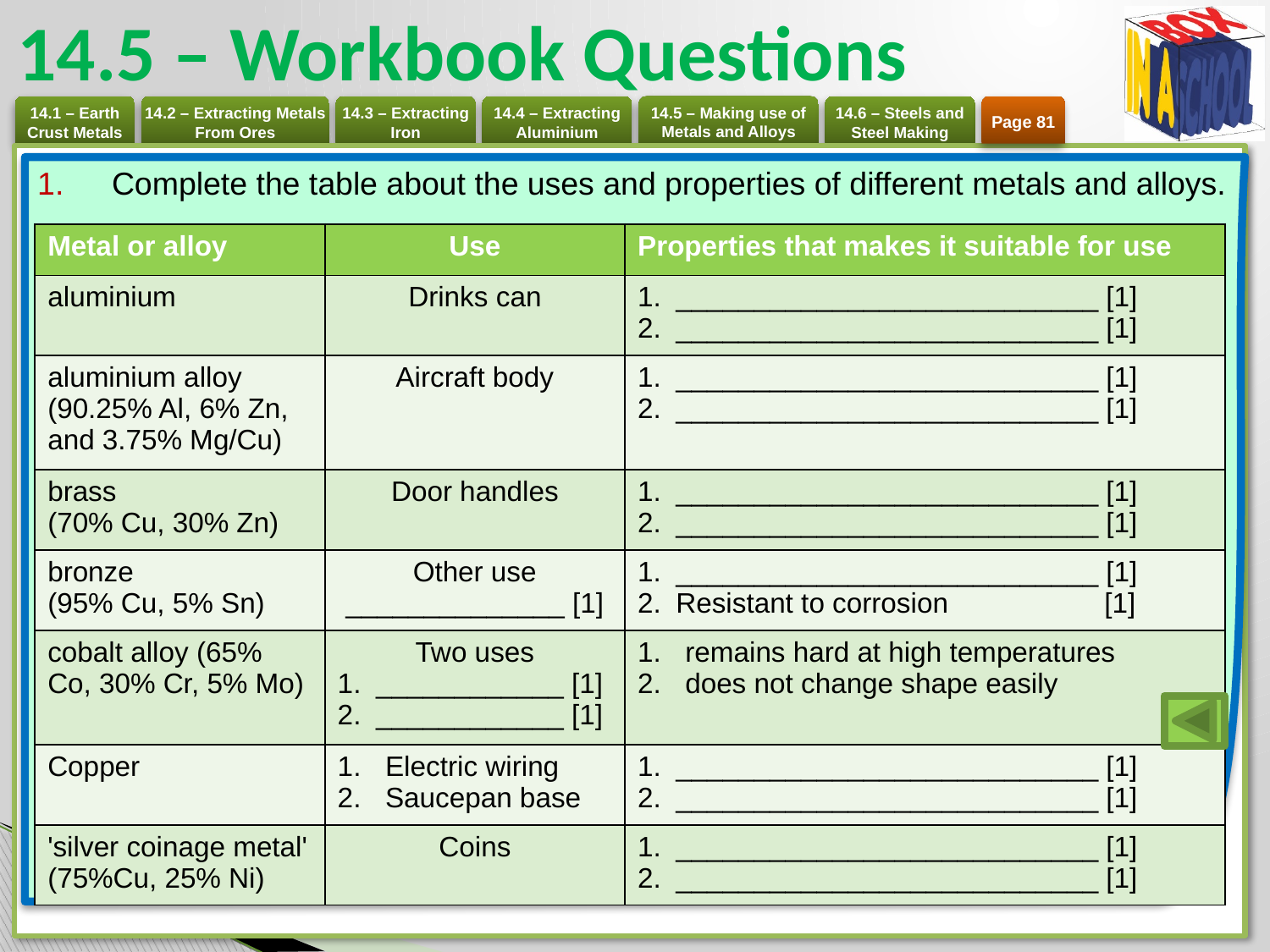

# 14.5 – Workbook Questions
Page 81
Complete the table about the uses and properties of different metals and alloys.
| Metal or alloy | Use | Properties that makes it suitable for use |
| --- | --- | --- |
| aluminium | Drinks can | \_\_\_\_\_\_\_\_\_\_\_\_\_\_\_\_\_\_\_\_\_\_\_\_\_\_\_ [1] \_\_\_\_\_\_\_\_\_\_\_\_\_\_\_\_\_\_\_\_\_\_\_\_\_\_\_ [1] |
| aluminium alloy (90.25% Al, 6% Zn, and 3.75% Mg/Cu) | Aircraft body | \_\_\_\_\_\_\_\_\_\_\_\_\_\_\_\_\_\_\_\_\_\_\_\_\_\_\_ [1] \_\_\_\_\_\_\_\_\_\_\_\_\_\_\_\_\_\_\_\_\_\_\_\_\_\_\_ [1] |
| brass (70% Cu, 30% Zn) | Door handles | \_\_\_\_\_\_\_\_\_\_\_\_\_\_\_\_\_\_\_\_\_\_\_\_\_\_\_ [1] \_\_\_\_\_\_\_\_\_\_\_\_\_\_\_\_\_\_\_\_\_\_\_\_\_\_\_ [1] |
| bronze (95% Cu, 5% Sn) | Other use \_\_\_\_\_\_\_\_\_\_\_\_\_\_ [1] | \_\_\_\_\_\_\_\_\_\_\_\_\_\_\_\_\_\_\_\_\_\_\_\_\_\_\_ [1] Resistant to corrosion [1] |
| cobalt alloy (65% Co, 30% Cr, 5% Mo) | Two uses \_\_\_\_\_\_\_\_\_\_\_\_ [1] \_\_\_\_\_\_\_\_\_\_\_\_ [1] | remains hard at high temperatures does not change shape easily |
| Copper | Electric wiring Saucepan base | \_\_\_\_\_\_\_\_\_\_\_\_\_\_\_\_\_\_\_\_\_\_\_\_\_\_\_ [1] \_\_\_\_\_\_\_\_\_\_\_\_\_\_\_\_\_\_\_\_\_\_\_\_\_\_\_ [1] |
| 'silver coinage metal' (75%Cu, 25% Ni) | Coins | \_\_\_\_\_\_\_\_\_\_\_\_\_\_\_\_\_\_\_\_\_\_\_\_\_\_\_ [1] \_\_\_\_\_\_\_\_\_\_\_\_\_\_\_\_\_\_\_\_\_\_\_\_\_\_\_ [1] |